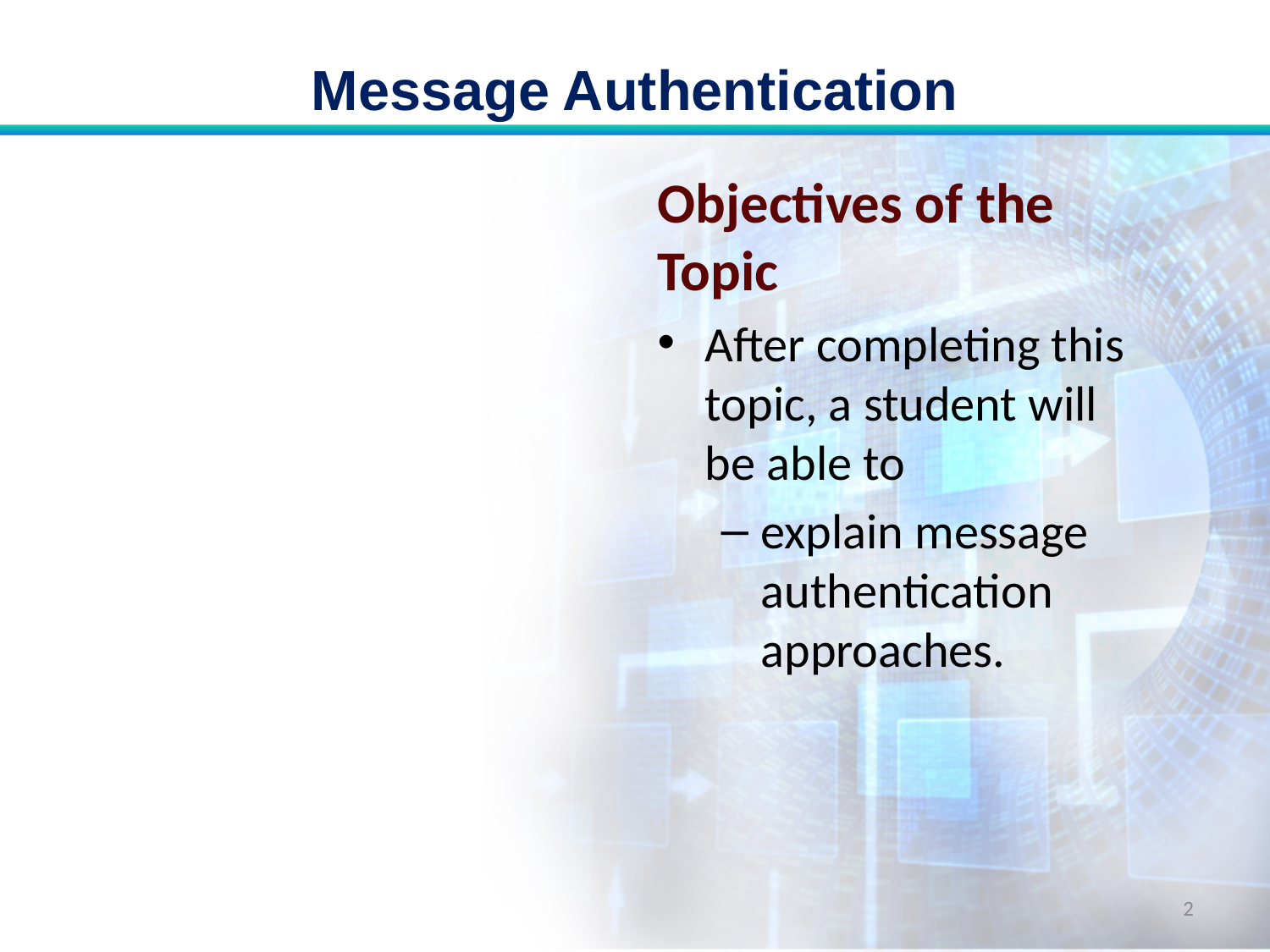

# Message Authentication
Objectives of the Topic
After completing this topic, a student will be able to
explain message authentication approaches.
2